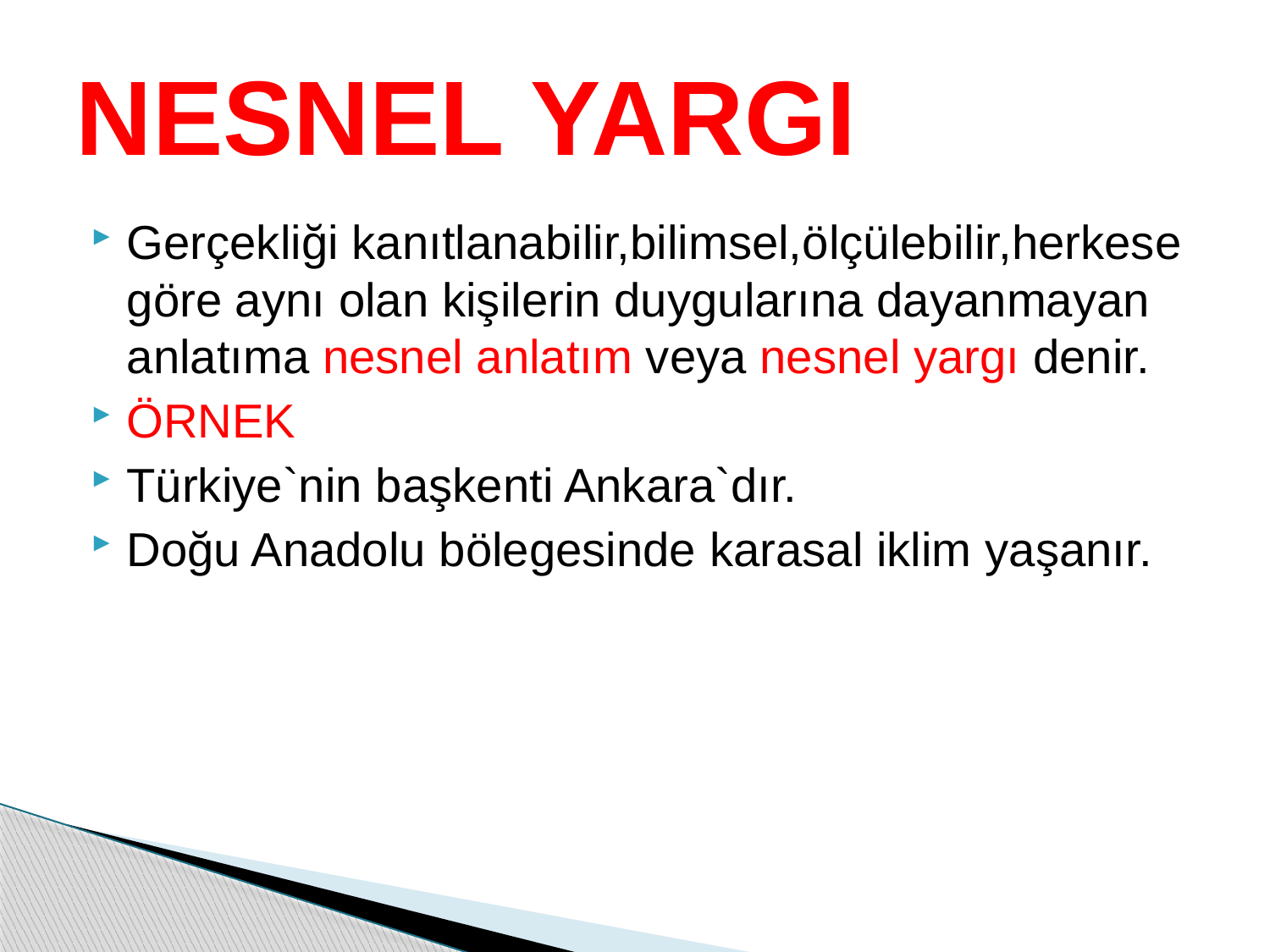

# NESNEL YARGI
Gerçekliği kanıtlanabilir,bilimsel,ölçülebilir,herkese göre aynı olan kişilerin duygularına dayanmayan anlatıma nesnel anlatım veya nesnel yargı denir.
ÖRNEK
Türkiye`nin başkenti Ankara`dır.
Doğu Anadolu bölegesinde karasal iklim yaşanır.